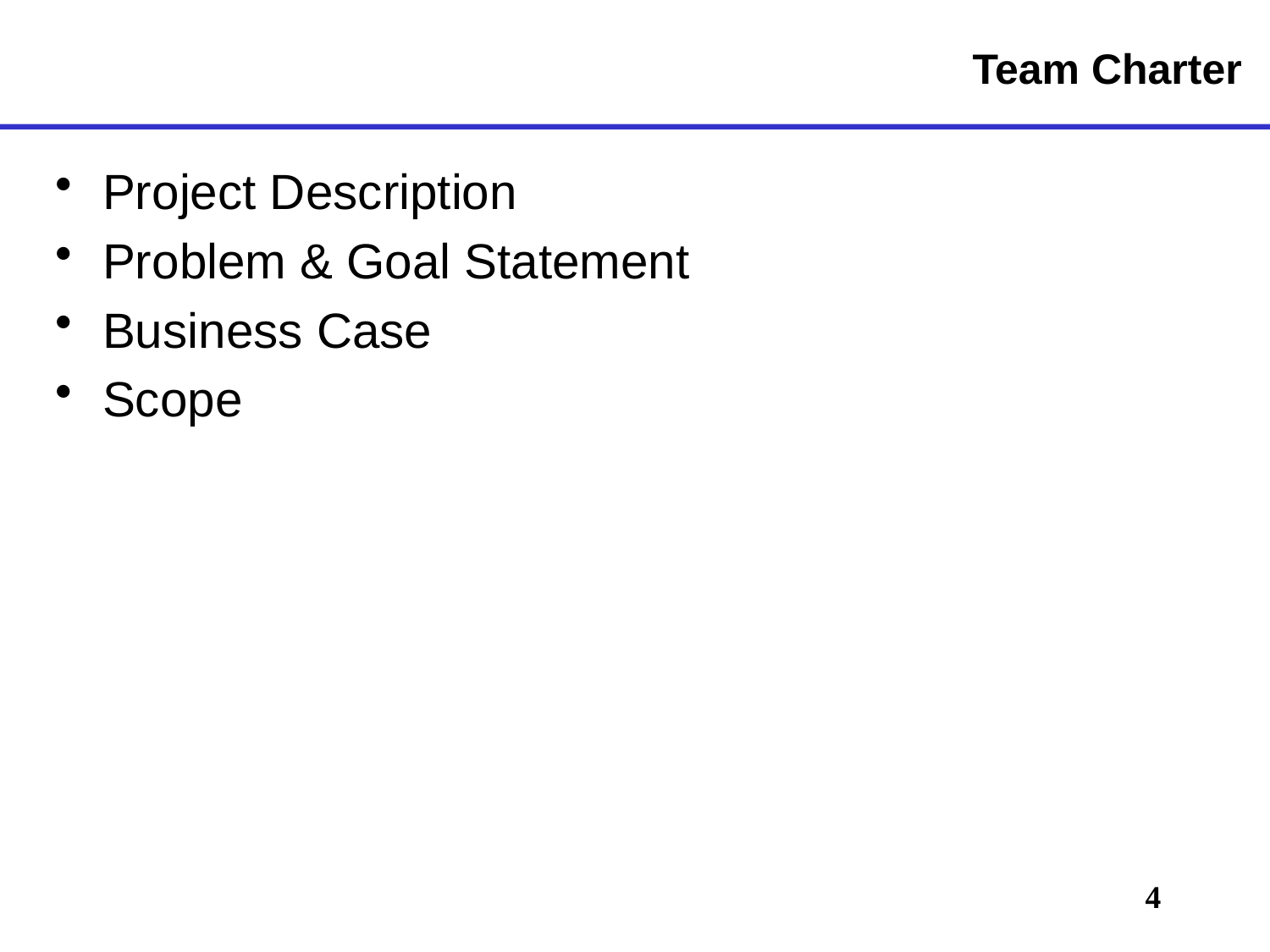

Project Description
Problem & Goal Statement
Business Case
Scope
# Team Charter